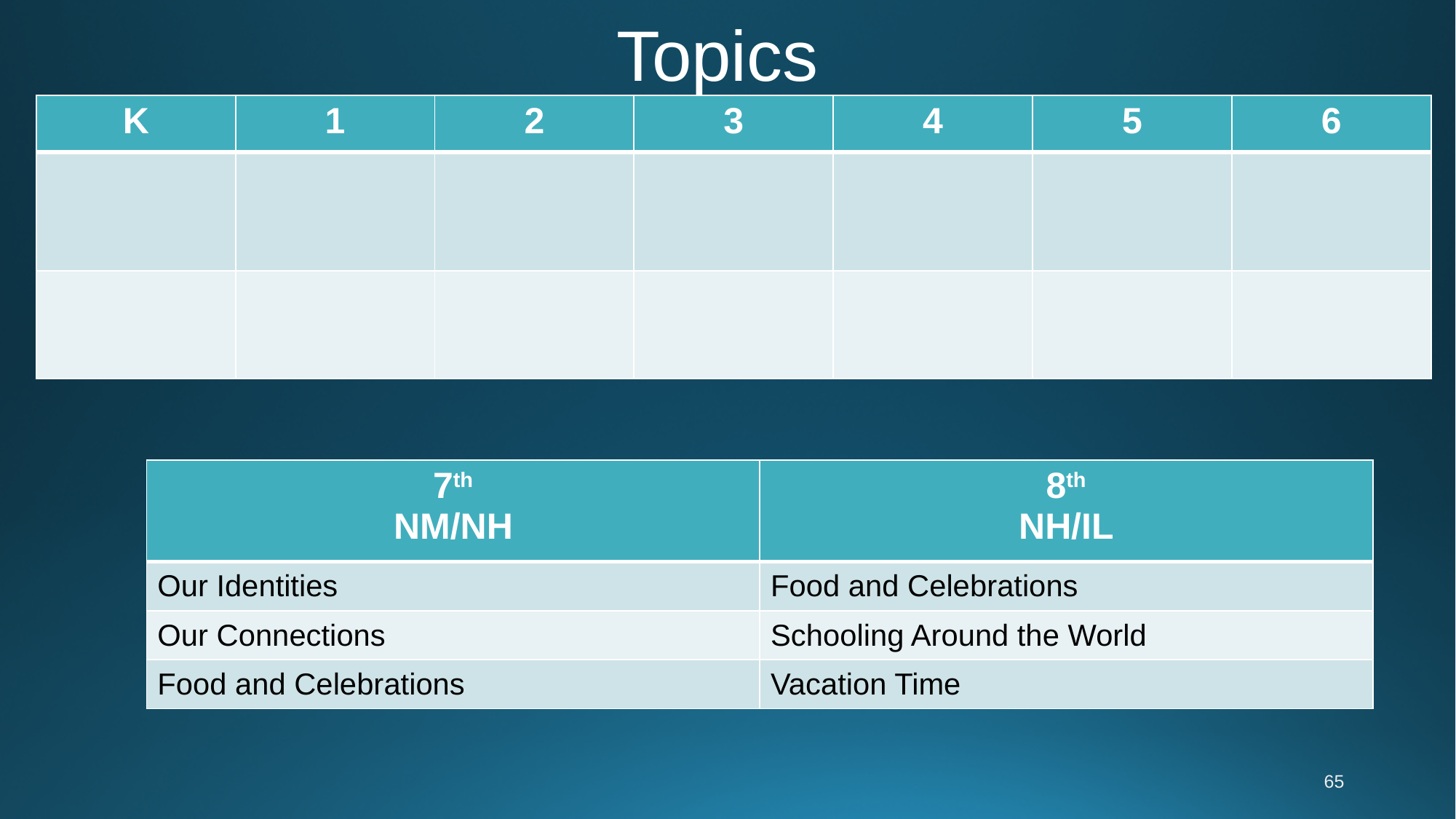

# Topics
| K | 1 | 2 | 3 | 4 | 5 | 6 |
| --- | --- | --- | --- | --- | --- | --- |
|  |  |  |  |  |  |  |
|  |  |  |  |  |  |  |
| 7th NM/NH | 8th NH/IL |
| --- | --- |
| Our Identities | Food and Celebrations |
| Our Connections | Schooling Around the World |
| Food and Celebrations | Vacation Time |
65